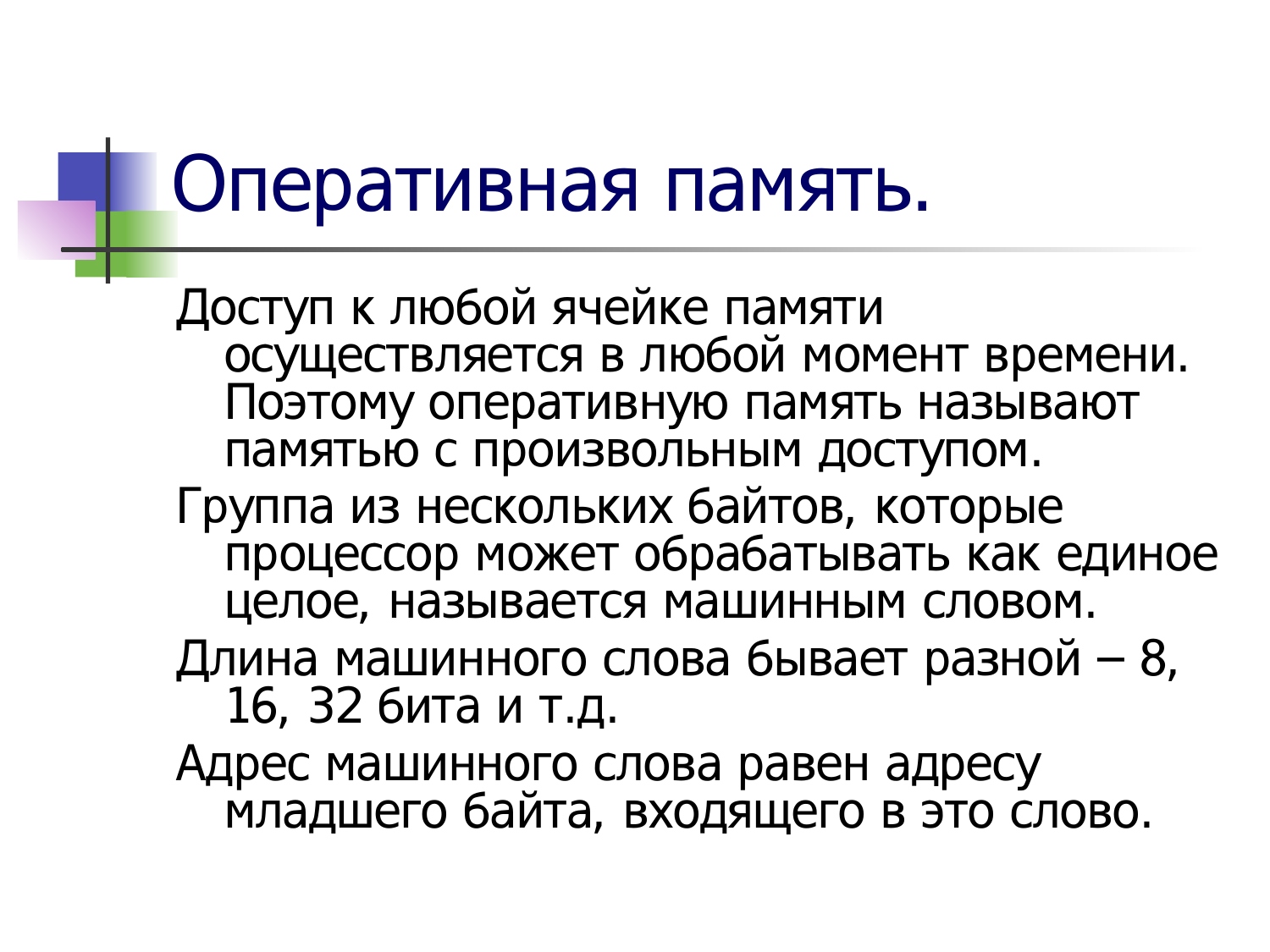

# Оперативная память.
Доступ к любой ячейке памяти осуществляется в любой момент времени. Поэтому оперативную память называют памятью с произвольным доступом.
Группа из нескольких байтов, которые процессор может обрабатывать как единое целое, называется машинным словом.
Длина машинного слова бывает разной – 8, 16, 32 бита и т.д.
Адрес машинного слова равен адресу младшего байта, входящего в это слово.